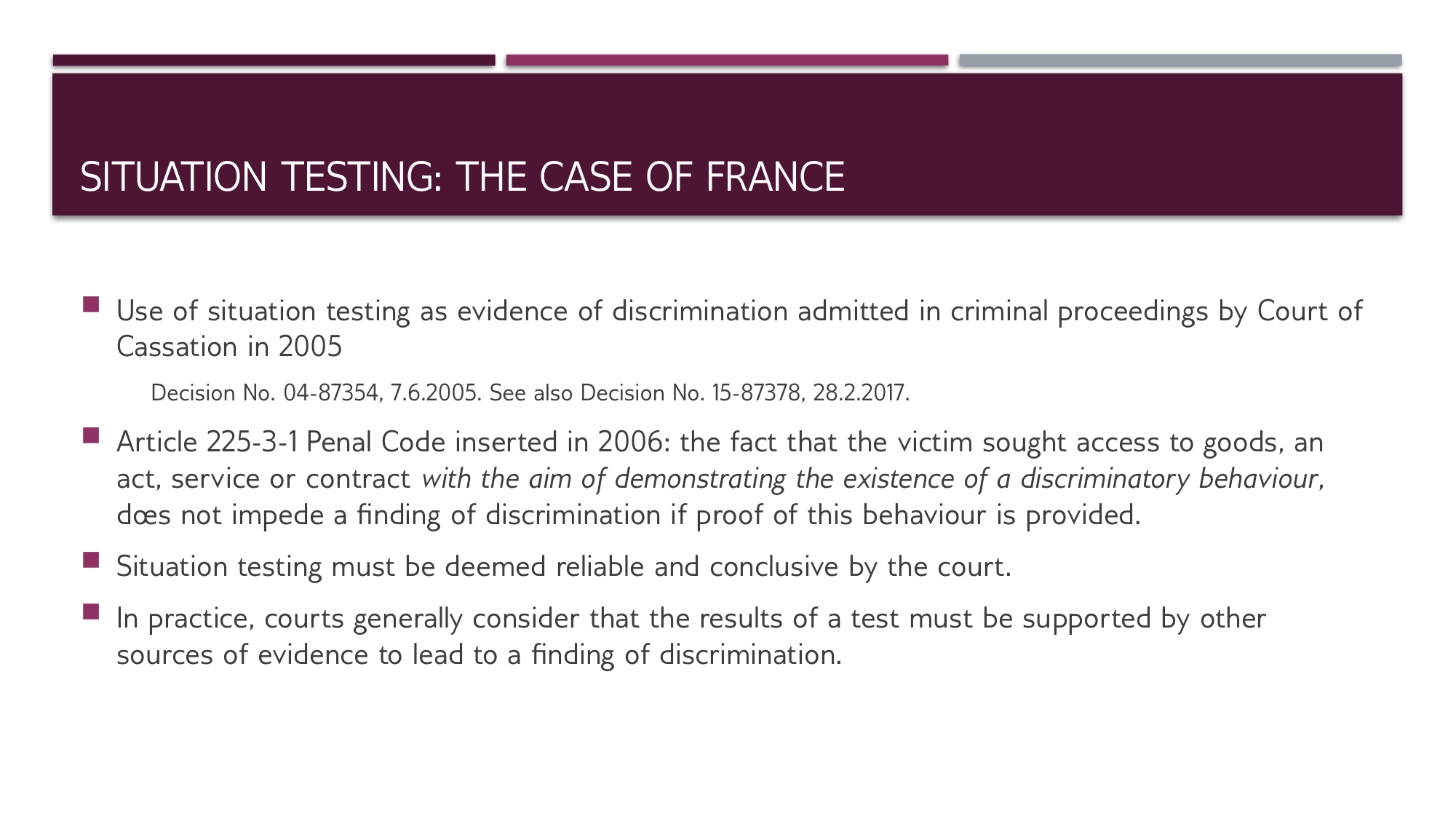

# Situation testing: the case of france
Use of situation testing as evidence of discrimination admitted in criminal proceedings by Court of Cassation in 2005
Decision No. 04-87354, 7.6.2005. See also Decision No. 15-87378, 28.2.2017.
Article 225-3-1 Penal Code inserted in 2006: the fact that the victim sought access to goods, an act, service or contract with the aim of demonstrating the existence of a discriminatory behaviour, does not impede a finding of discrimination if proof of this behaviour is provided.
Situation testing must be deemed reliable and conclusive by the court.
In practice, courts generally consider that the results of a test must be supported by other sources of evidence to lead to a finding of discrimination.